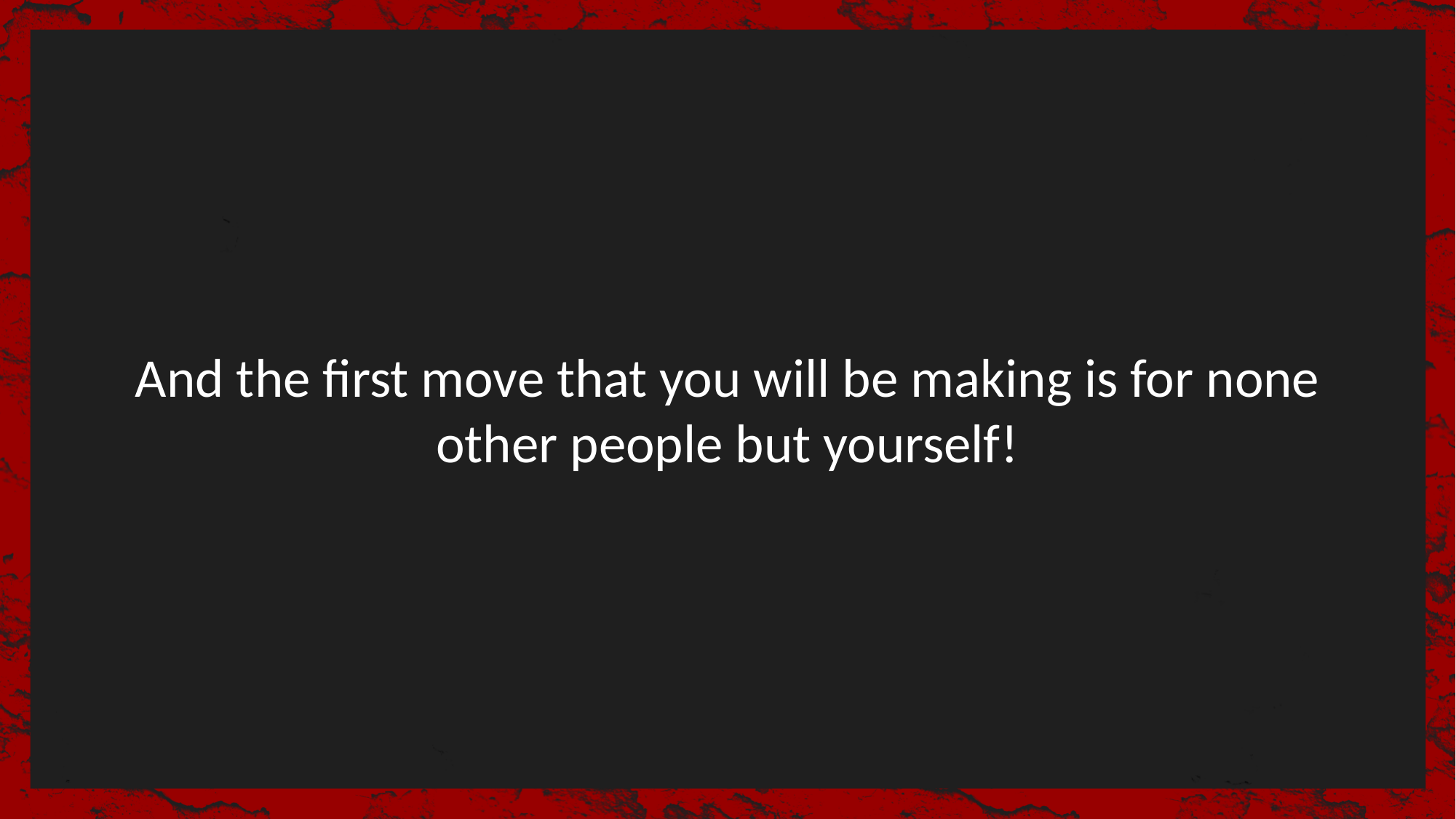

And the first move that you will be making is for none other people but yourself!